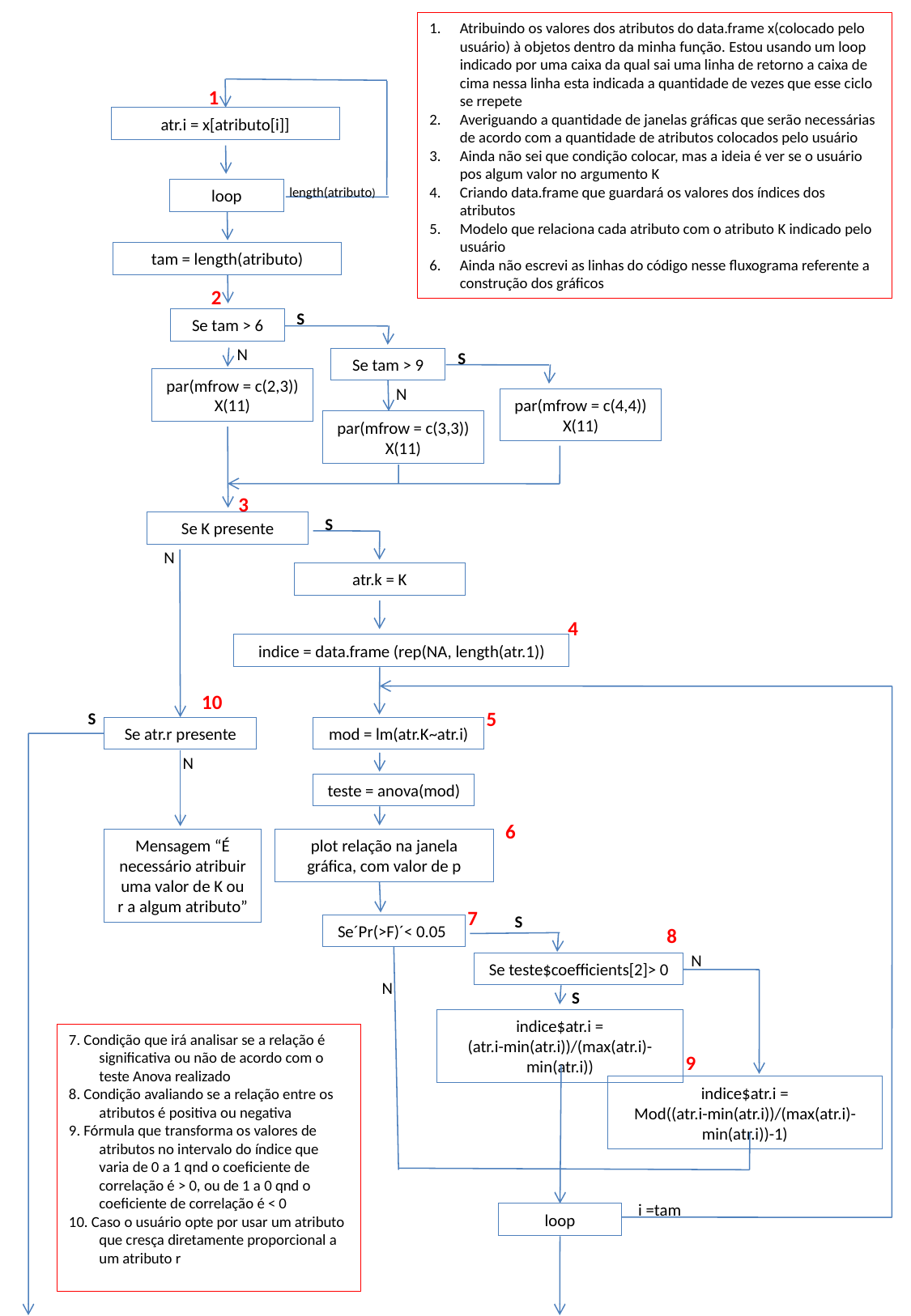

Atribuindo os valores dos atributos do data.frame x(colocado pelo usuário) à objetos dentro da minha função. Estou usando um loop indicado por uma caixa da qual sai uma linha de retorno a caixa de cima nessa linha esta indicada a quantidade de vezes que esse ciclo se rrepete
Averiguando a quantidade de janelas gráficas que serão necessárias de acordo com a quantidade de atributos colocados pelo usuário
Ainda não sei que condição colocar, mas a ideia é ver se o usuário pos algum valor no argumento K
Criando data.frame que guardará os valores dos índices dos atributos
Modelo que relaciona cada atributo com o atributo K indicado pelo usuário
Ainda não escrevi as linhas do código nesse fluxograma referente a construção dos gráficos
1
atr.i = x[atributo[i]]
length(atributo)
loop
tam = length(atributo)
2
S
Se tam > 6
N
S
Se tam > 9
par(mfrow = c(2,3))
X(11)
N
par(mfrow = c(4,4))
X(11)
par(mfrow = c(3,3))
X(11)
3
S
Se K presente
N
atr.k = K
4
indice = data.frame (rep(NA, length(atr.1))
10
5
S
Se atr.r presente
mod = lm(atr.K~atr.i)
N
teste = anova(mod)
6
Mensagem “É necessário atribuir uma valor de K ou r a algum atributo”
plot relação na janela gráfica, com valor de p
7
S
Se´Pr(>F)´< 0.05
8
N
Se teste$coefficients[2]> 0
N
S
indice$atr.i = (atr.i-min(atr.i))/(max(atr.i)-min(atr.i))
7. Condição que irá analisar se a relação é significativa ou não de acordo com o teste Anova realizado
8. Condição avaliando se a relação entre os atributos é positiva ou negativa
9. Fórmula que transforma os valores de atributos no intervalo do índice que varia de 0 a 1 qnd o coeficiente de correlação é > 0, ou de 1 a 0 qnd o coeficiente de correlação é < 0
10. Caso o usuário opte por usar um atributo que cresça diretamente proporcional a um atributo r

9
indice$atr.i = Mod((atr.i-min(atr.i))/(max(atr.i)-min(atr.i))-1)
i =tam
loop